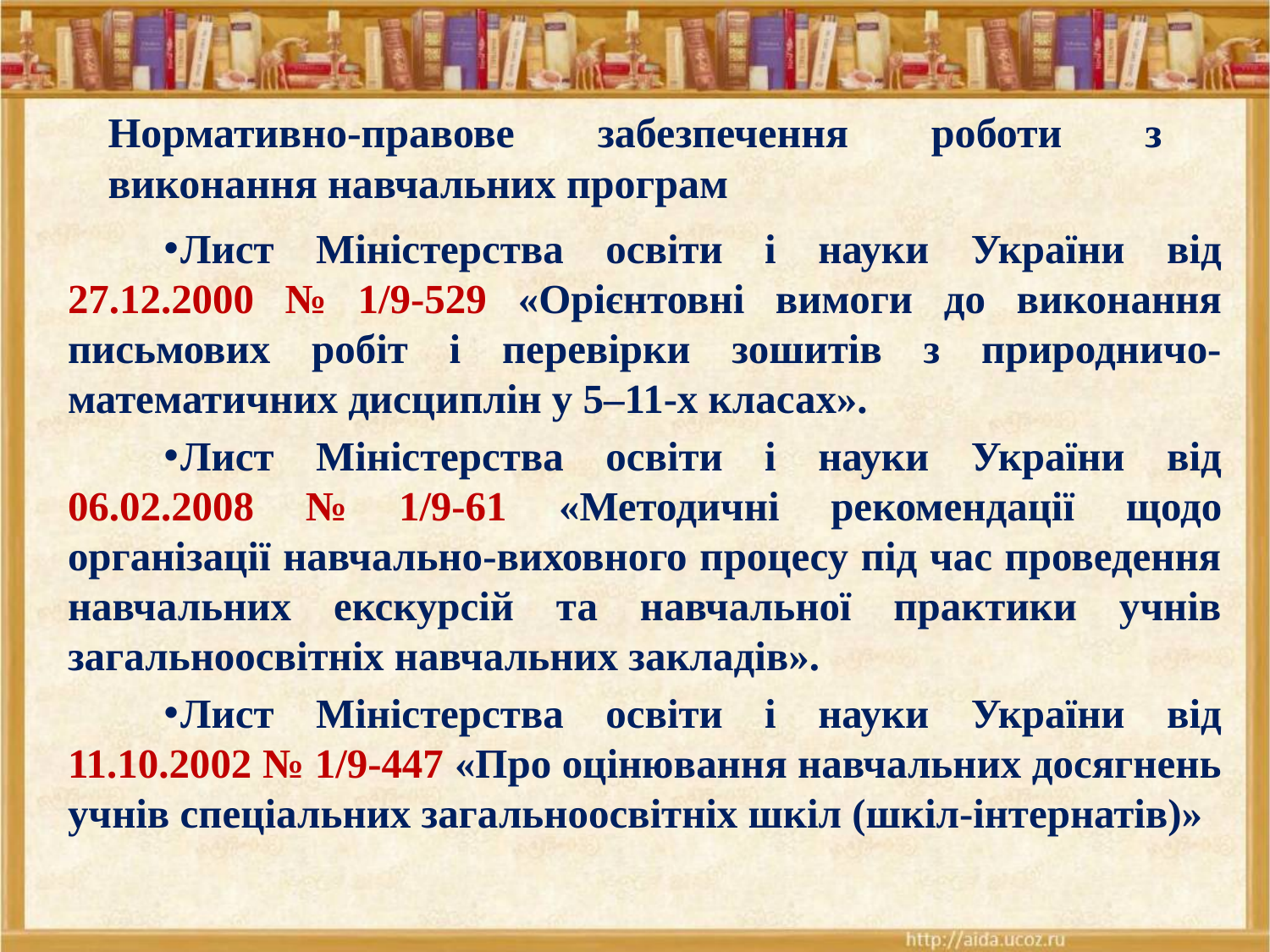

# Нормативно-правове забезпечення роботи з виконання навчальних програм
Лист Міністерства освіти і науки України від
27.12.2000 № 1/9-529 «Орієнтовні вимоги до виконання письмових робіт і перевірки зошитів з природничо-математичних дисциплін у 5–11-х класах».
Лист Міністерства освіти і науки України від
06.02.2008 № 1/9-61 «Методичні рекомендації щодо організації навчально-виховного процесу під час проведення навчальних екскурсій та навчальної практики учнів загальноосвітніх навчальних закладів».
Лист Міністерства освіти і науки України від
11.10.2002 № 1/9-447 «Про оцінювання навчальних досягнень учнів спеціальних загальноосвітніх шкіл (шкіл-інтернатів)»